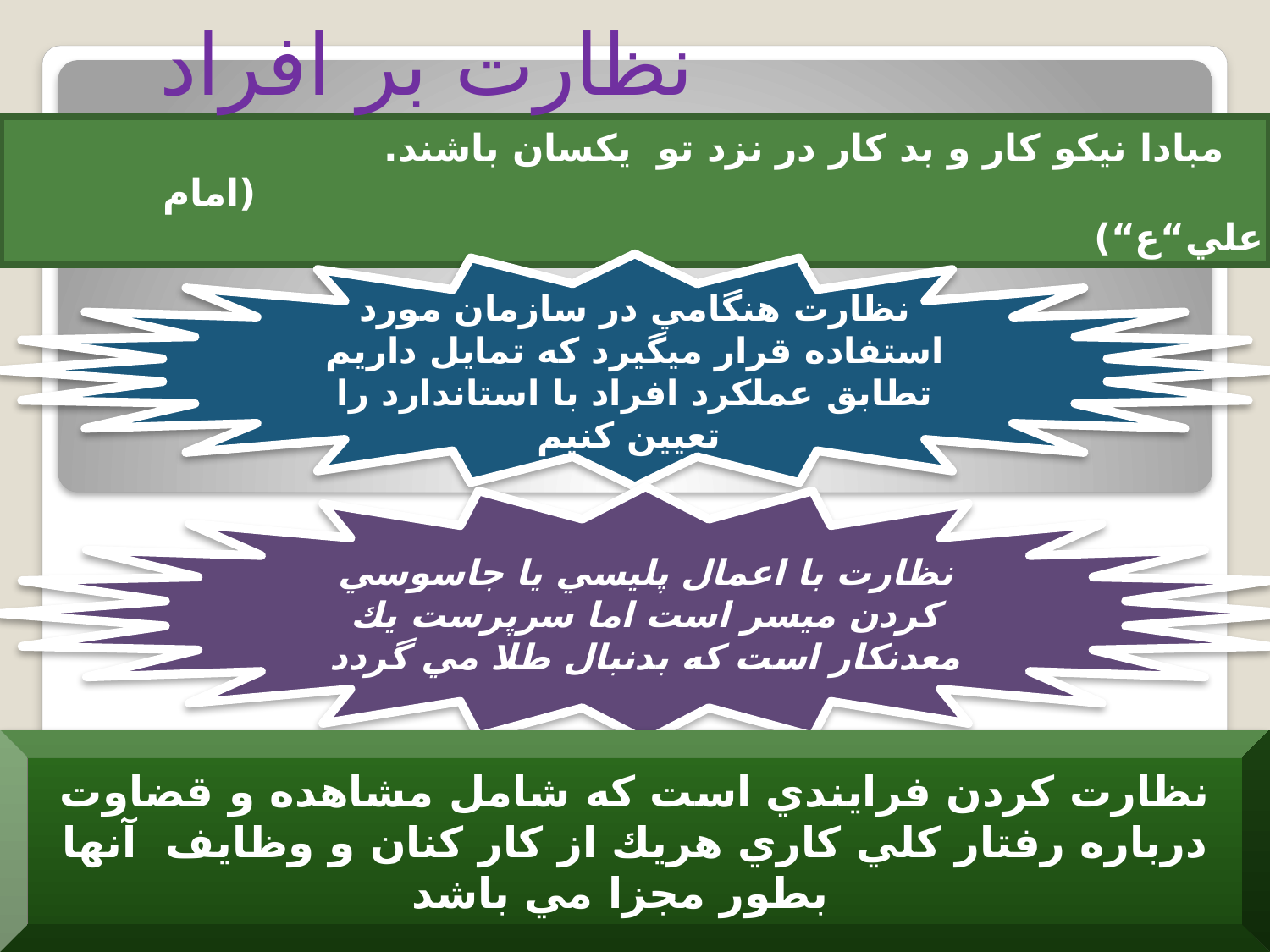

نظارت بر افراد
# مبادا نيكو كار و بد كار در نزد تو  يكسان باشند. (امام علي“ع“)
نظارت هنگامي در سازمان مورد استفاده قرار ميگيرد كه تمايل داريم تطابق عملكرد افراد با استاندارد را تعيين كنيم
نظارت با اعمال پليسي يا جاسوسي كردن ميسر است اما سرپرست يك معدنكار است كه بدنبال طلا مي گردد
نظارت كردن فرايندي است كه شامل مشاهده و قضاوت درباره رفتار كلي كاري هريك از كار كنان و وظايف  آنها بطور مجزا مي باشد